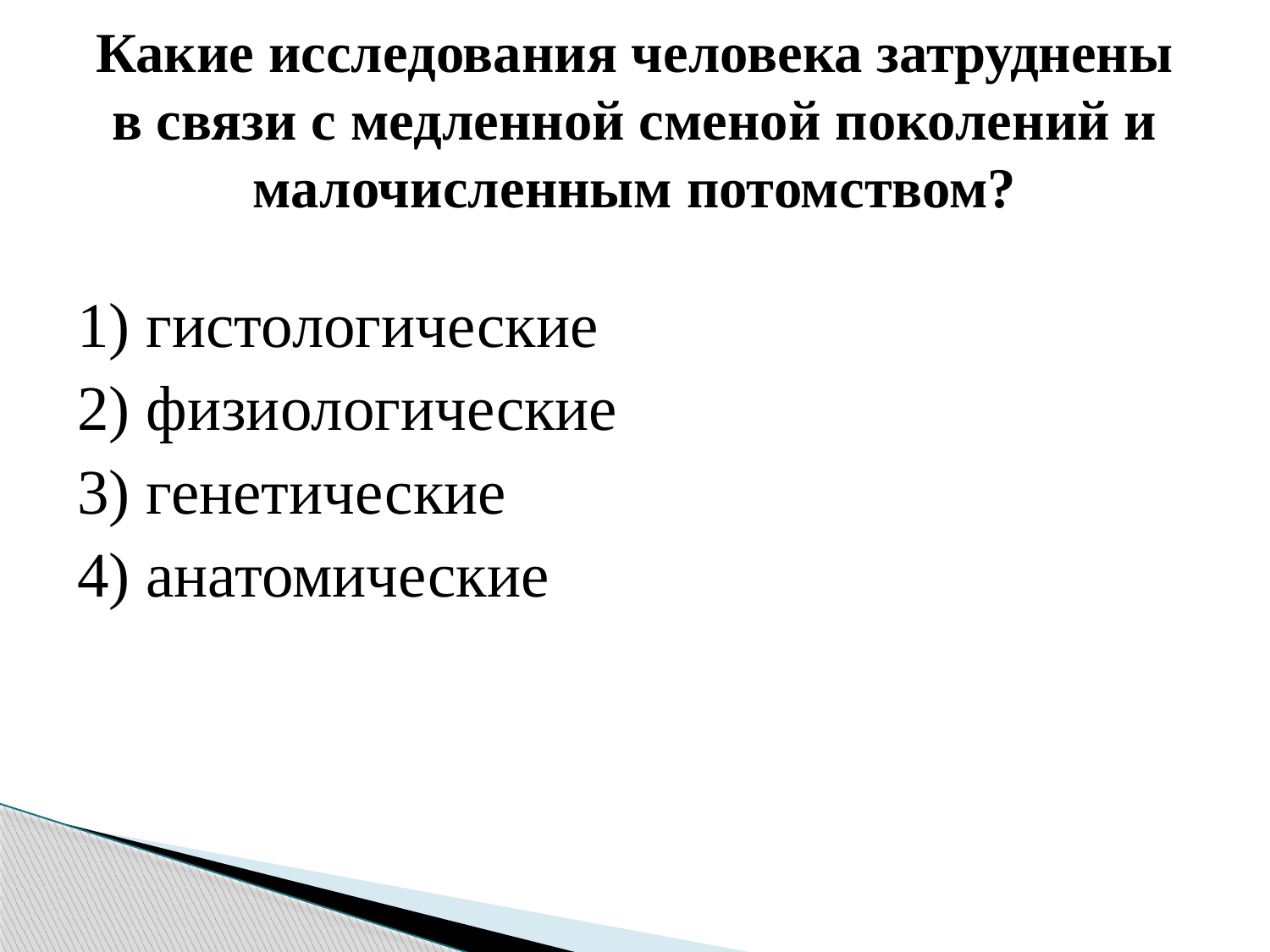

# Какие исследования человека затруднены в связи с медленной сменой поколений и малочисленным потомством?
1) гистологические
2) физиологические
3) генетические
4) анатомические